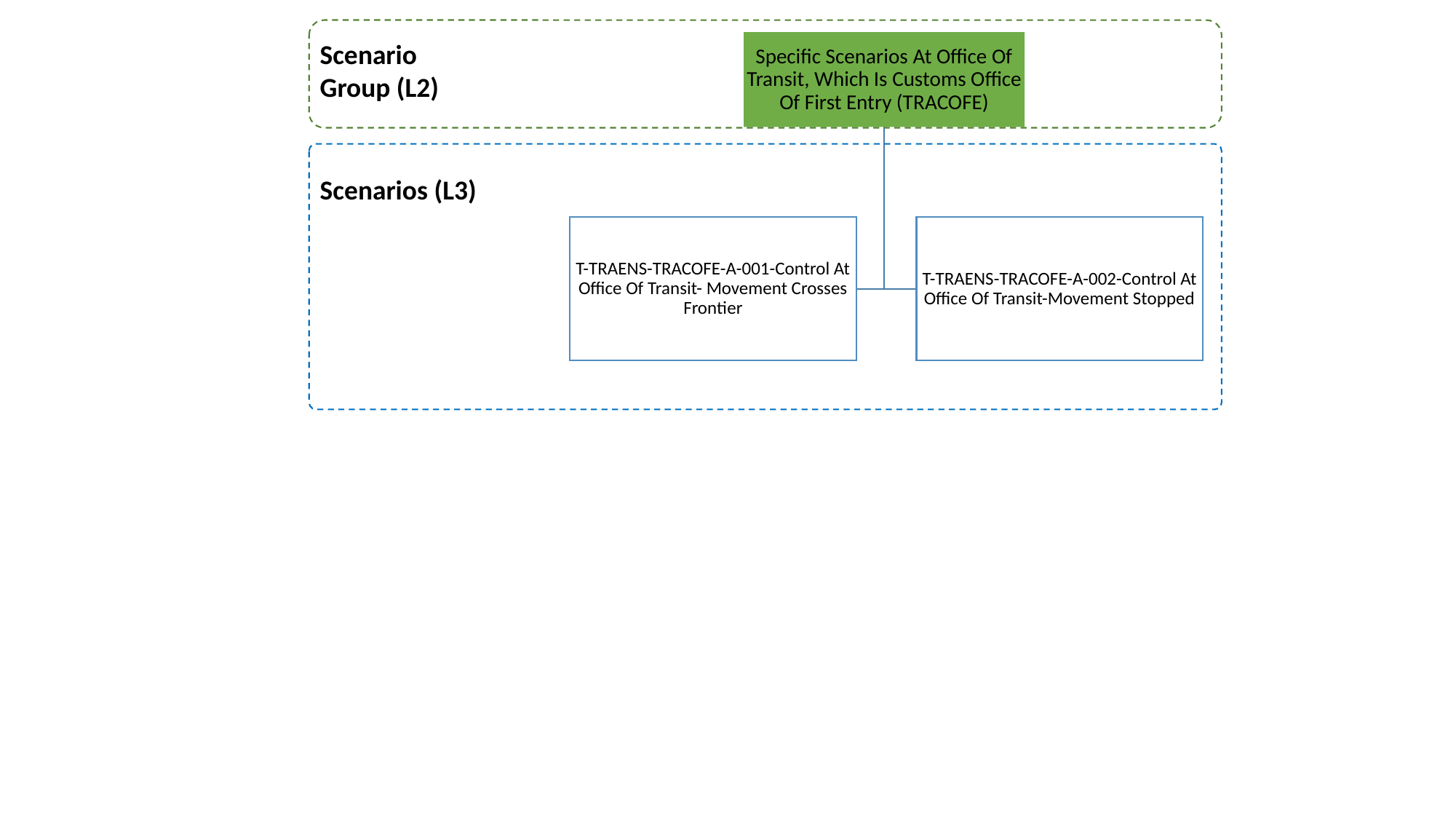

Specific Scenarios At Office Of Transit, Which Is Customs Office Of First Entry (TRACOFE)
T-TRAENS-TRACOFE-A-001-Control At Office Of Transit- Movement Crosses Frontier
T-TRAENS-TRACOFE-A-002-Control At Office Of Transit-Movement Stopped
Scenario Group (L2)

Scenarios (L3)